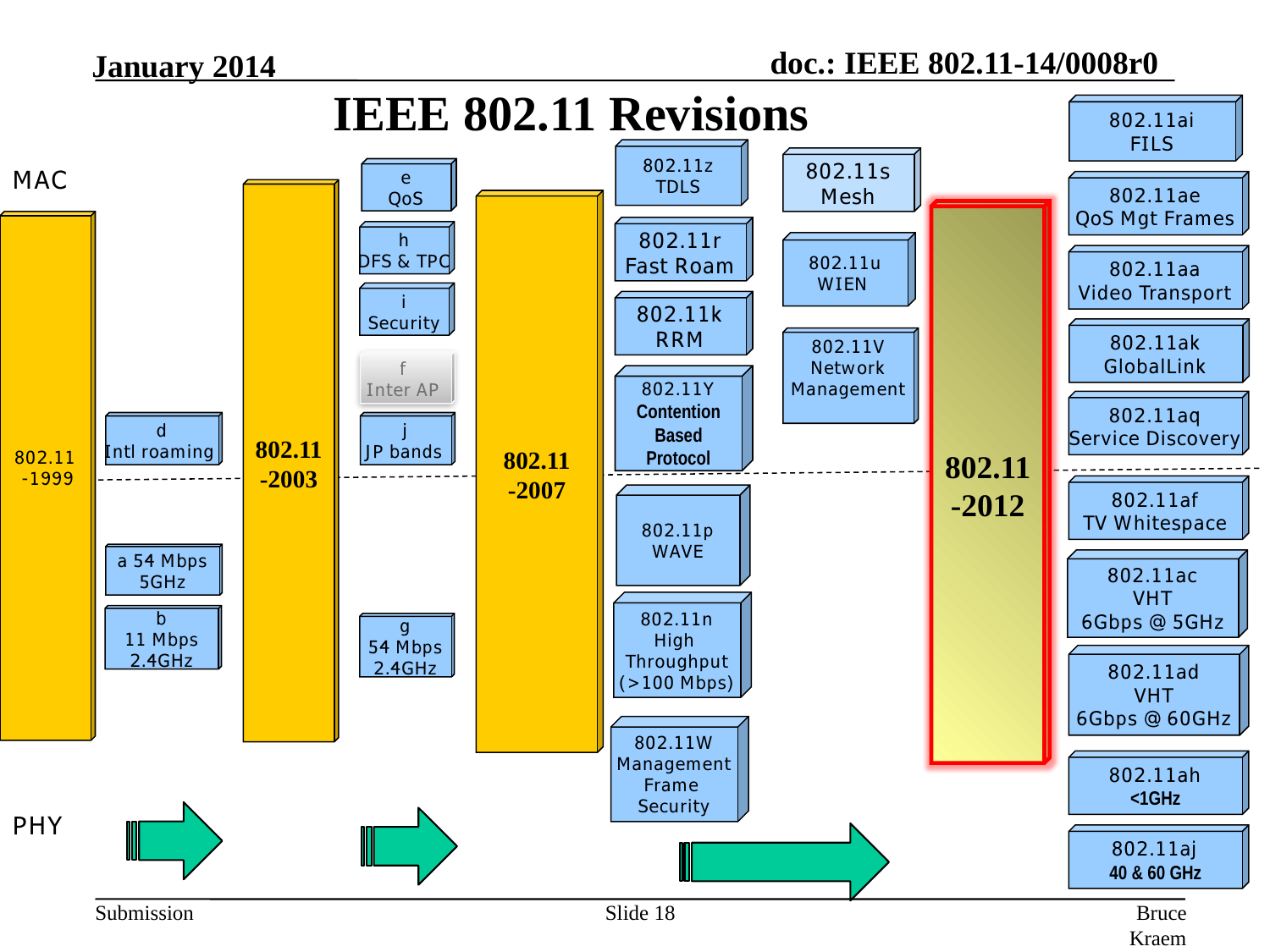

January 2014
IEEE 802.11 Revisions
802.11ai
FILS
802.11z
TDLS
802.11s
Mesh
MAC
e
QoS
802.11ae
QoS Mgt Frames
802.11
-2003
802.11
-2007
802.11
-2012
802.11
 -1999

802.11r
Fast Roam
h
DFS & TPC
802.11u
WIEN
802.11aa
Video Transport
i
Security
802.11k
RRM
802.11ak
GlobalLink
802.11V
Network
Management

f
Inter AP
802.11Y
Contention
Based
Protocol
802.11aq
Service Discovery
d
Intl roaming
j
JP bands

802.11af
TV Whitespace
802.11p
WAVE
a 54 Mbps
5GHz
802.11ac
VHT
6Gbps @ 5GHz
802.11n
High
Throughput
(>100 Mbps)
b
11 Mbps
2.4GHz
g
54 Mbps
2.4GHz
802.11ad
VHT
6Gbps @ 60GHz
802.11W
Management
Frame
Security
802.11ah
<1GHz

PHY

802.11aj
40 & 60 GHz
Slide 18
Bruce Kraemer, Marvell